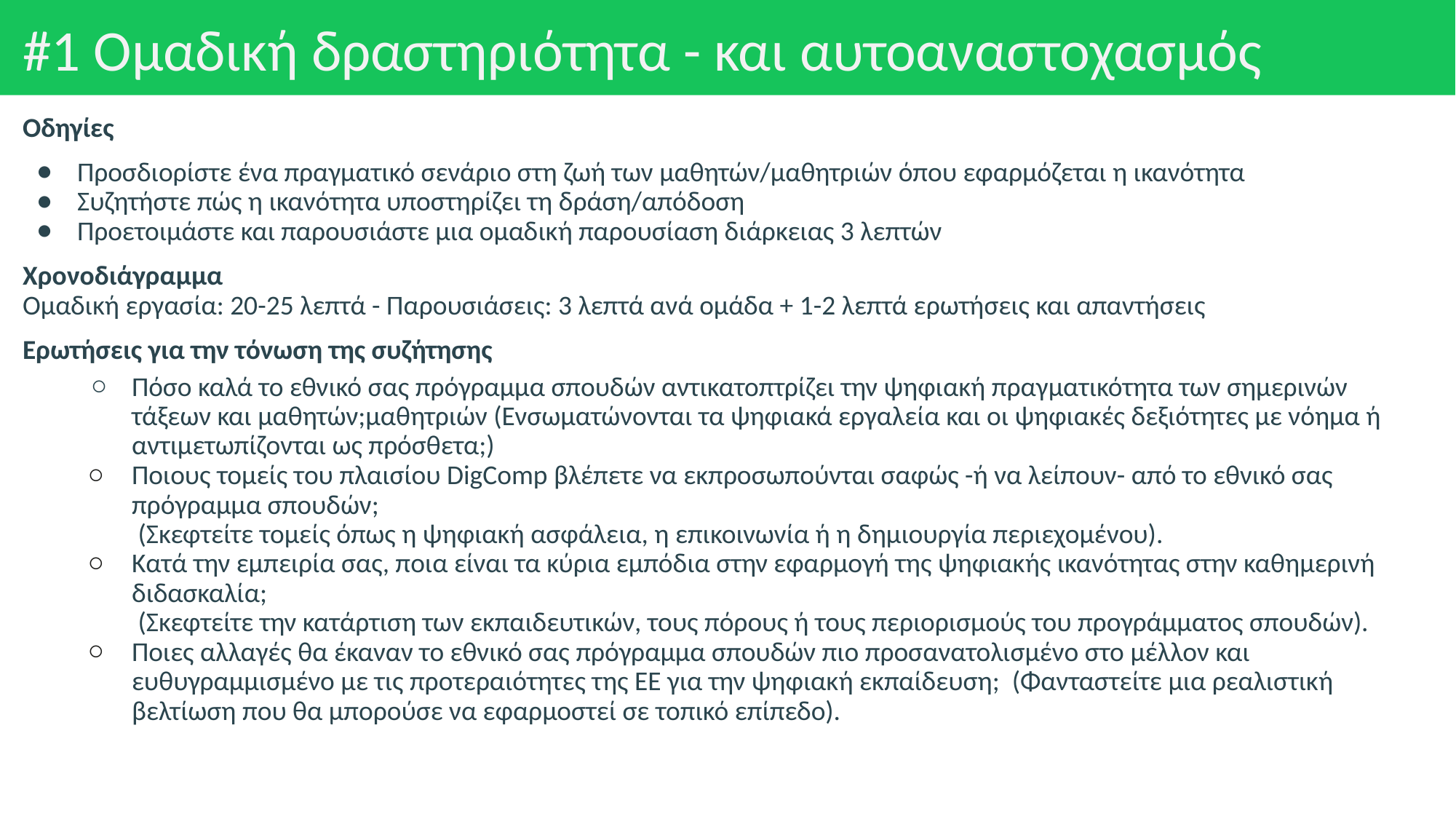

# #1 Ομαδική δραστηριότητα - και αυτοαναστοχασμός
Οδηγίες
Προσδιορίστε ένα πραγματικό σενάριο στη ζωή των μαθητών/μαθητριών όπου εφαρμόζεται η ικανότητα
Συζητήστε πώς η ικανότητα υποστηρίζει τη δράση/απόδοση
Προετοιμάστε και παρουσιάστε μια ομαδική παρουσίαση διάρκειας 3 λεπτών
Χρονοδιάγραμμα
Ομαδική εργασία: 20-25 λεπτά - Παρουσιάσεις: 3 λεπτά ανά ομάδα + 1-2 λεπτά ερωτήσεις και απαντήσεις
Ερωτήσεις για την τόνωση της συζήτησης
Πόσο καλά το εθνικό σας πρόγραμμα σπουδών αντικατοπτρίζει την ψηφιακή πραγματικότητα των σημερινών τάξεων και μαθητών;μαθητριών (Ενσωματώνονται τα ψηφιακά εργαλεία και οι ψηφιακές δεξιότητες με νόημα ή αντιμετωπίζονται ως πρόσθετα;)
Ποιους τομείς του πλαισίου DigComp βλέπετε να εκπροσωπούνται σαφώς -ή να λείπουν- από το εθνικό σας πρόγραμμα σπουδών;
 (Σκεφτείτε τομείς όπως η ψηφιακή ασφάλεια, η επικοινωνία ή η δημιουργία περιεχομένου).
Κατά την εμπειρία σας, ποια είναι τα κύρια εμπόδια στην εφαρμογή της ψηφιακής ικανότητας στην καθημερινή διδασκαλία;
 (Σκεφτείτε την κατάρτιση των εκπαιδευτικών, τους πόρους ή τους περιορισμούς του προγράμματος σπουδών).
Ποιες αλλαγές θα έκαναν το εθνικό σας πρόγραμμα σπουδών πιο προσανατολισμένο στο μέλλον και ευθυγραμμισμένο με τις προτεραιότητες της ΕΕ για την ψηφιακή εκπαίδευση;  (Φανταστείτε μια ρεαλιστική βελτίωση που θα μπορούσε να εφαρμοστεί σε τοπικό επίπεδο).